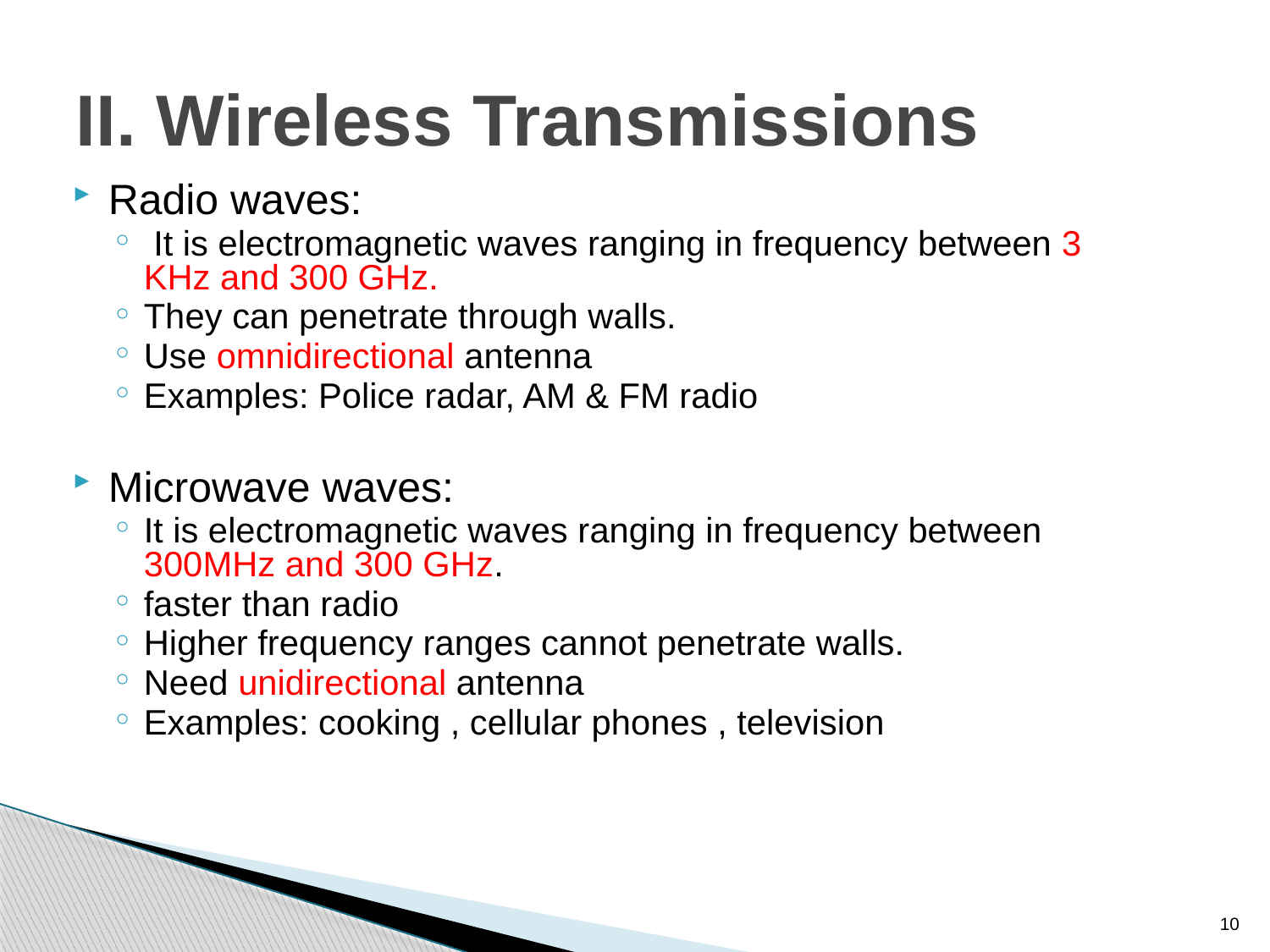

# II. Wireless Transmissions
Radio waves:
 It is electromagnetic waves ranging in frequency between 3 KHz and 300 GHz.
They can penetrate through walls.
Use omnidirectional antenna
Examples: Police radar, AM & FM radio

Microwave waves:
It is electromagnetic waves ranging in frequency between 300MHz and 300 GHz.
faster than radio
Higher frequency ranges cannot penetrate walls.
Need unidirectional antenna
Examples: cooking , cellular phones , television
10